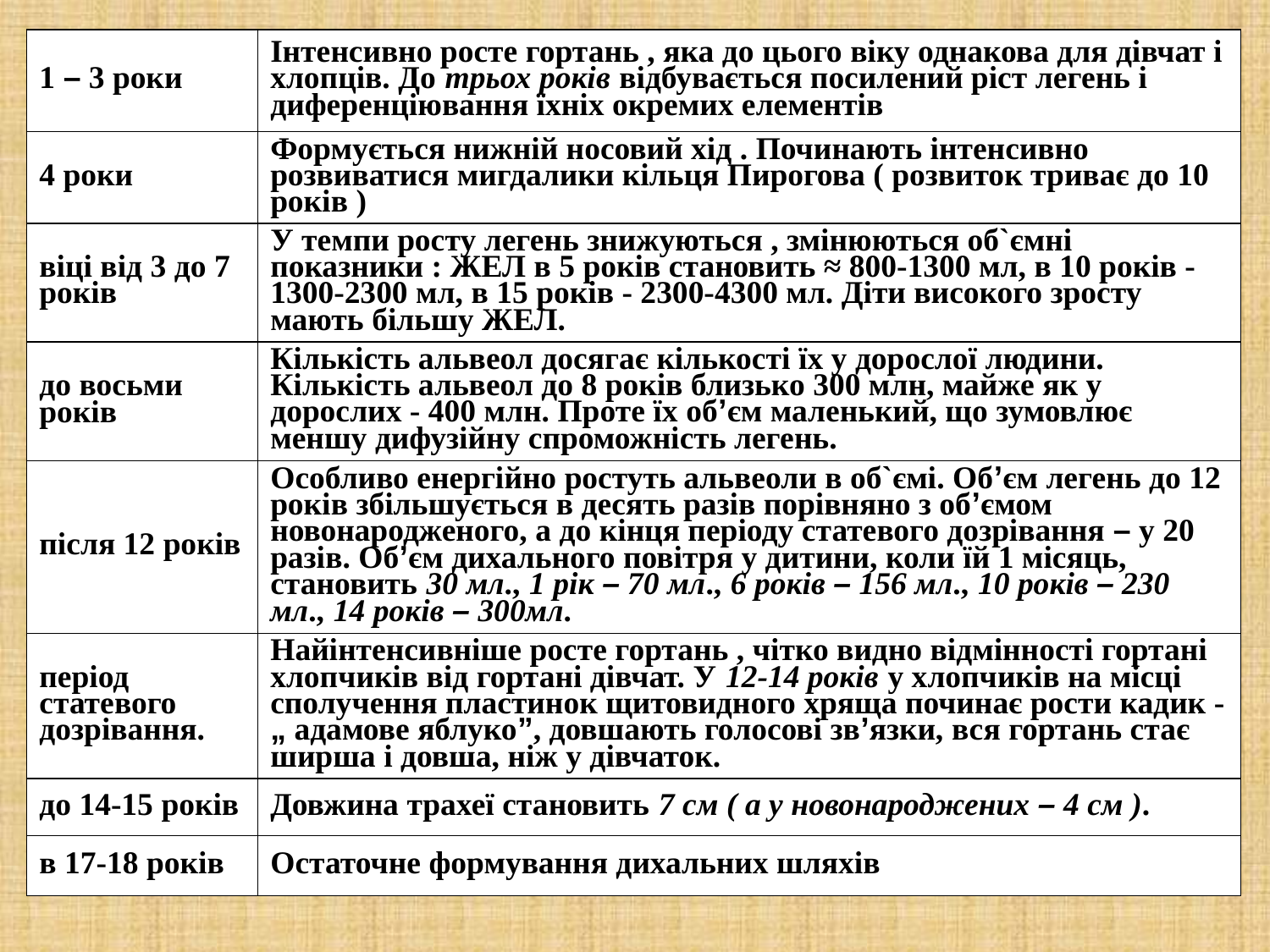

| 1 – 3 роки | Інтенсивно росте гортань , яка до цього віку однакова для дівчат і хлопців. До трьох років відбувається посилений ріст легень і диференціювання їхніх окремих елементів |
| --- | --- |
| 4 роки | Формується нижній носовий хід . Починають інтенсивно розвиватися мигдалики кільця Пирогова ( розвиток триває до 10 років ) |
| віці від 3 до 7 років | У темпи росту легень знижуються , змінюються об`ємні показники : ЖЕЛ в 5 років становить ≈ 800-1300 мл, в 10 років - 1300-2300 мл, в 15 років - 2300-4300 мл. Діти високого зросту мають більшу ЖЕЛ. |
| до восьми років | Кількість альвеол досягає кількості їх у дорослої людини. Кількість альвеол до 8 років близько 300 млн, майже як у дорослих - 400 млн. Проте їх об’єм маленький, що зумовлює меншу дифузійну спроможність легень. |
| після 12 років | Особливо енергійно ростуть альвеоли в об`ємі. Об’єм легень до 12 років збільшується в десять разів порівняно з об’ємом новонародженого, а до кінця періоду статевого дозрівання – у 20 разів. Об’єм дихального повітря у дитини, коли їй 1 місяць, становить 30 мл., 1 рік – 70 мл., 6 років – 156 мл., 10 років – 230 мл., 14 років – 300мл. |
| період статевого дозрівання. | Найінтенсивніше росте гортань , чітко видно відмінності гортані хлопчиків від гортані дівчат. У 12-14 років у хлопчиків на місці сполучення пластинок щитовидного хряща починає рости кадик - „ адамове яблуко”, довшають голосові зв’язки, вся гортань стає ширша і довша, ніж у дівчаток. |
| до 14-15 років | Довжина трахеї становить 7 см ( а у новонароджених – 4 см ). |
| в 17-18 років | Остаточне формування дихальних шляхів |